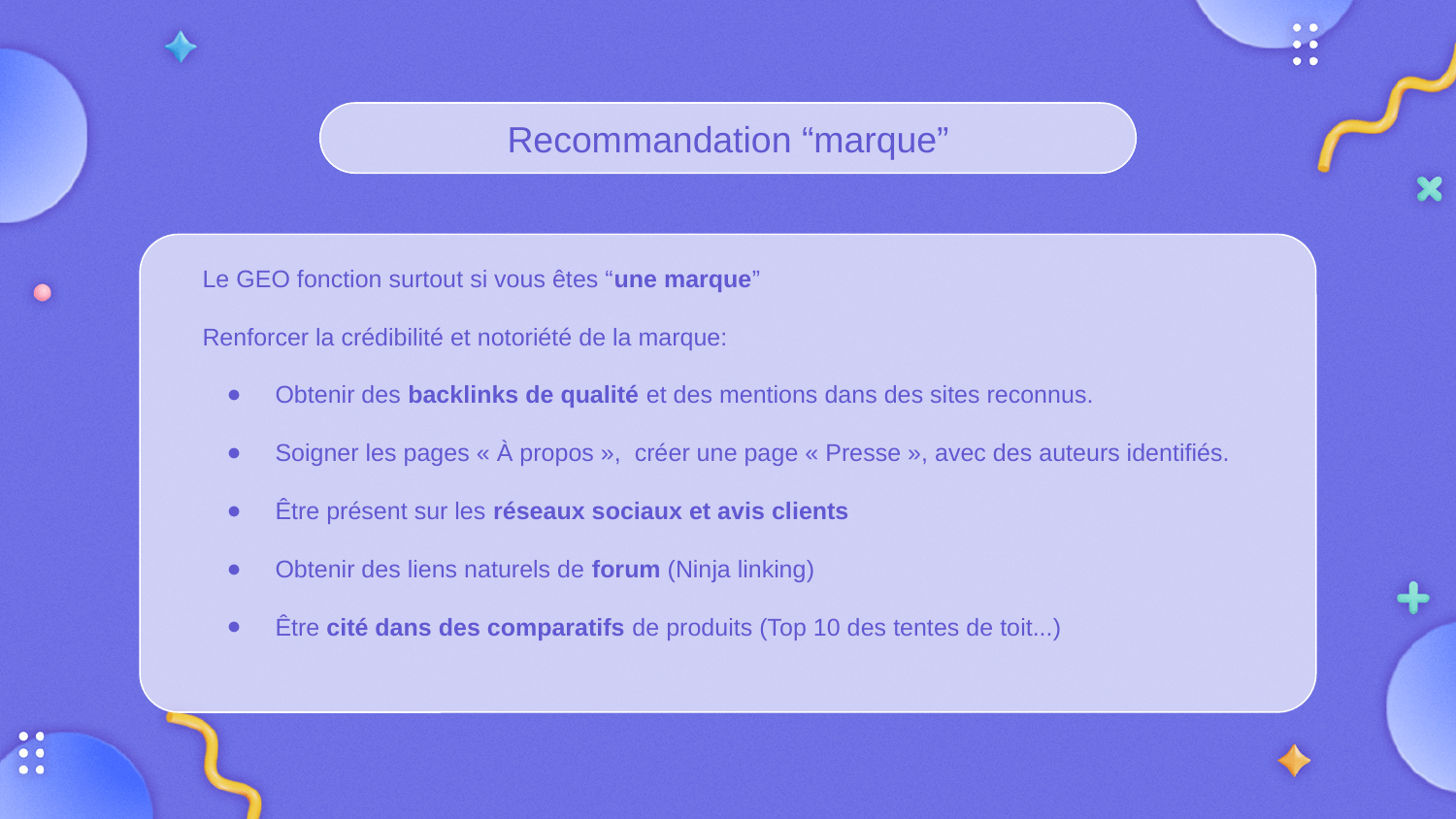

Recommandation “marque”

Le GEO fonction surtout si vous êtes “une marque”

Renforcer la crédibilité et notoriété de la marque:

Obtenir des backlinks de qualité et des mentions dans des sites reconnus.

Soigner les pages « À propos »,  créer une page « Presse », avec des auteurs identifiés.

Être présent sur les réseaux sociaux et avis clients

Obtenir des liens naturels de forum (Ninja linking)

Être cité dans des comparatifs de produits (Top 10 des tentes de toit...)